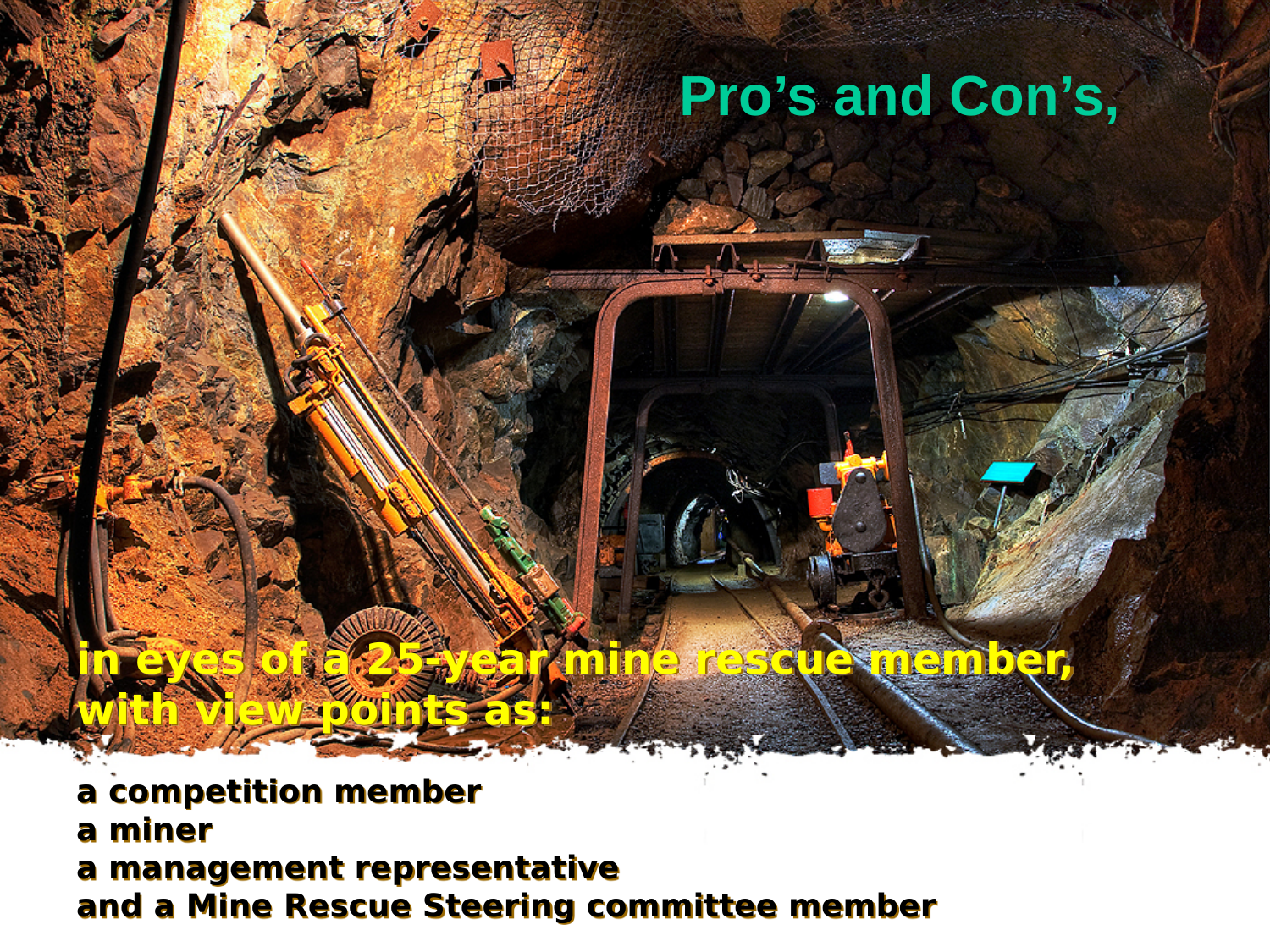

Pro’s and Con’s,
# in eyes of a 25-year mine rescue member, with view points as: a competition member a miner a management representative and a Mine Rescue Steering committee member